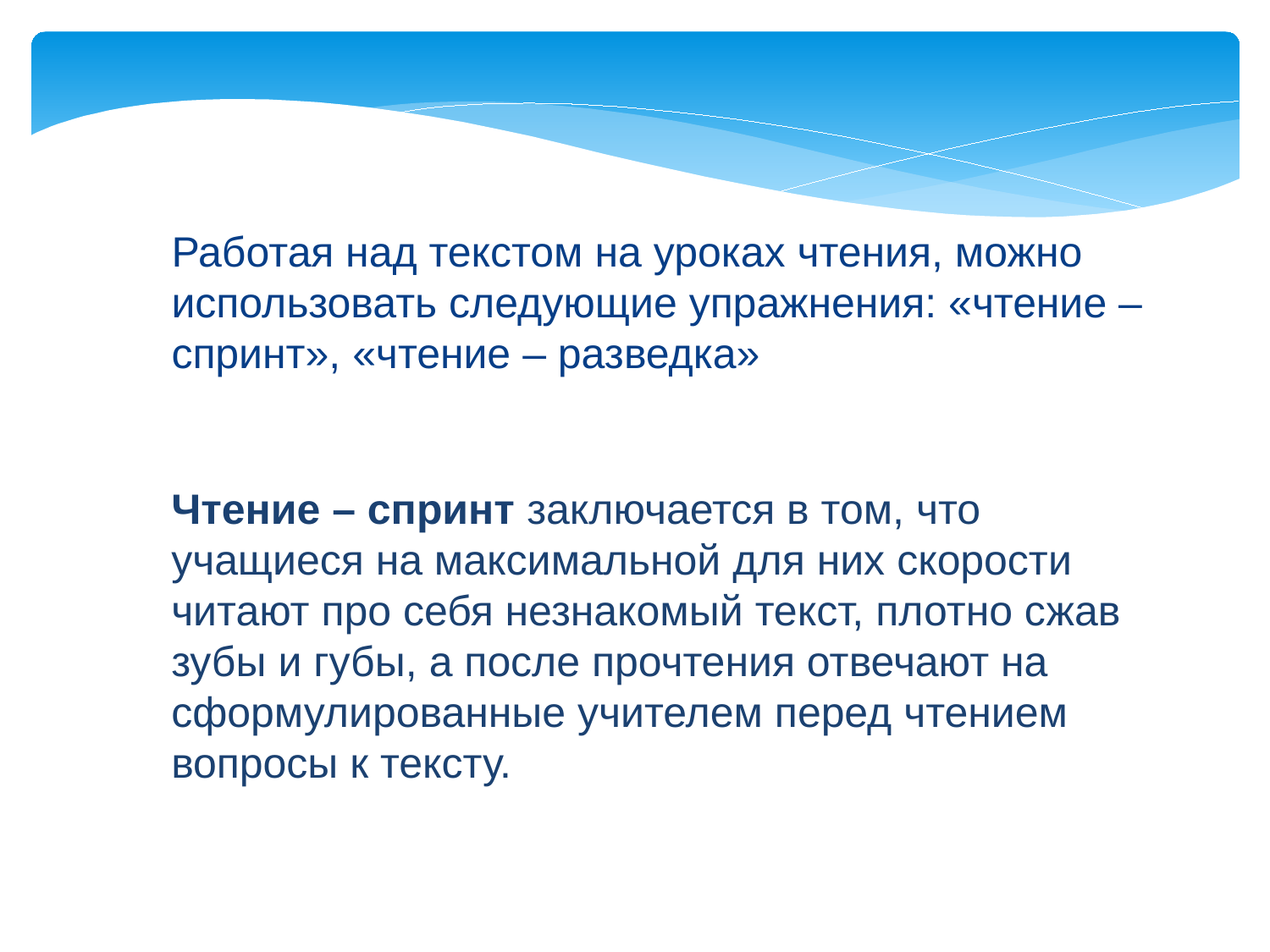

Работая над текстом на уроках чтения, можно использовать следующие упражнения: «чтение – спринт», «чтение – разведка»
Чтение – спринт заключается в том, что учащиеся на максимальной для них скорости читают про себя незнакомый текст, плотно сжав зубы и губы, а после прочтения отвечают на сформулированные учителем перед чтением вопросы к тексту.